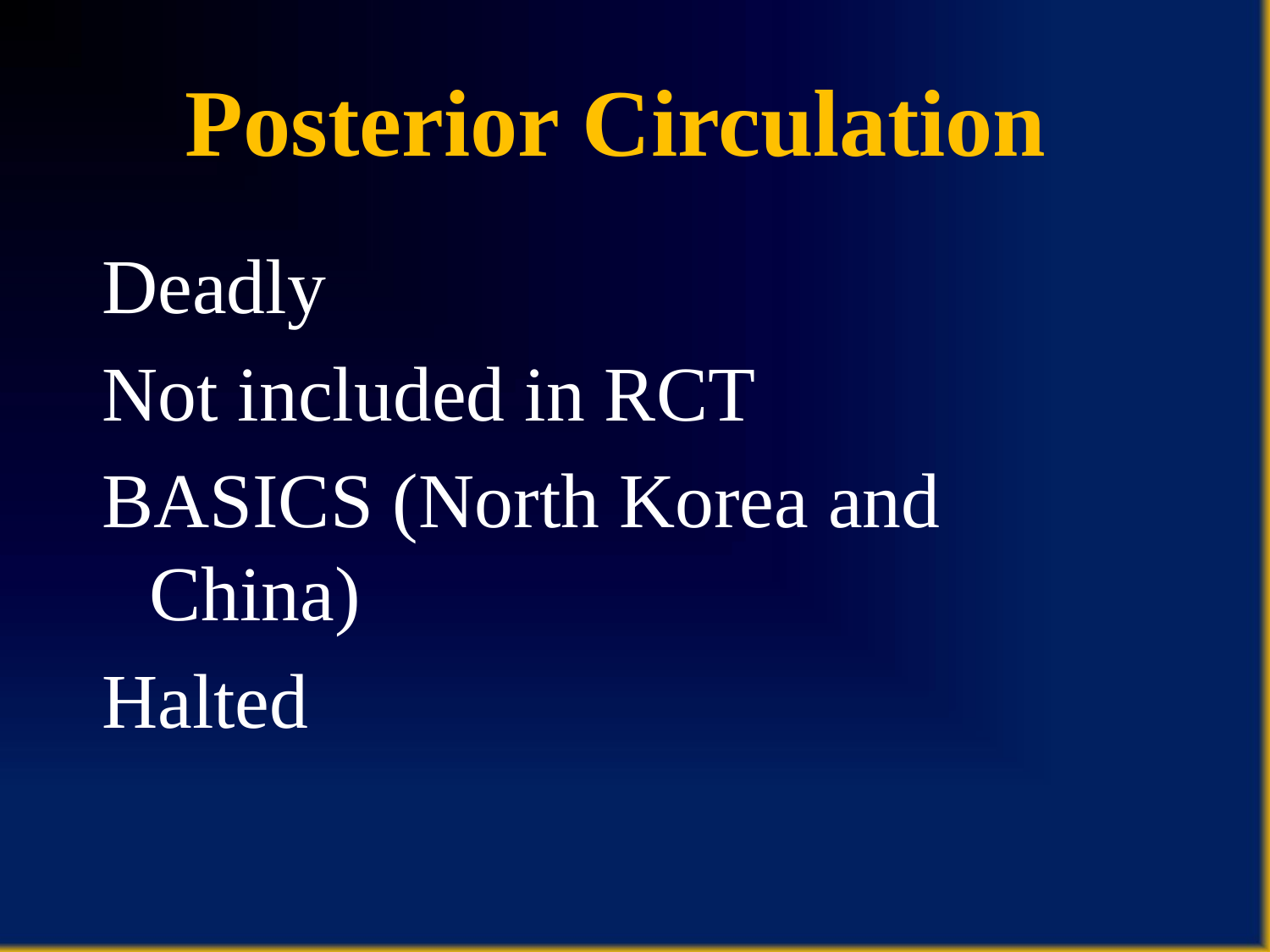

Posterior Circulation
Deadly
Not included in RCT
BASICS (North Korea and China)
Halted